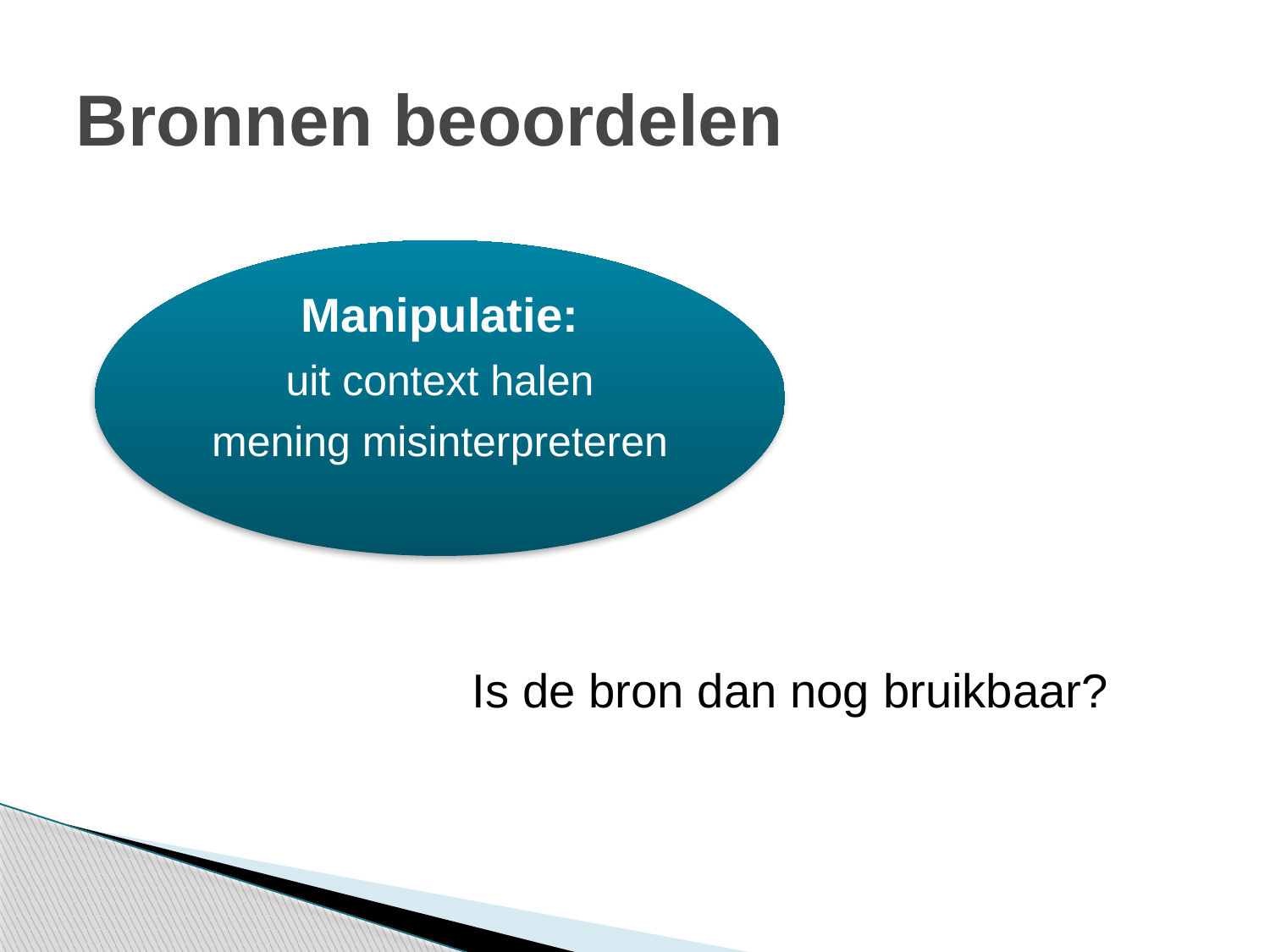

# Bronnen beoordelen

			Is de bron dan nog bruikbaar?

Manipulatie:
uit context halen
mening misinterpreteren